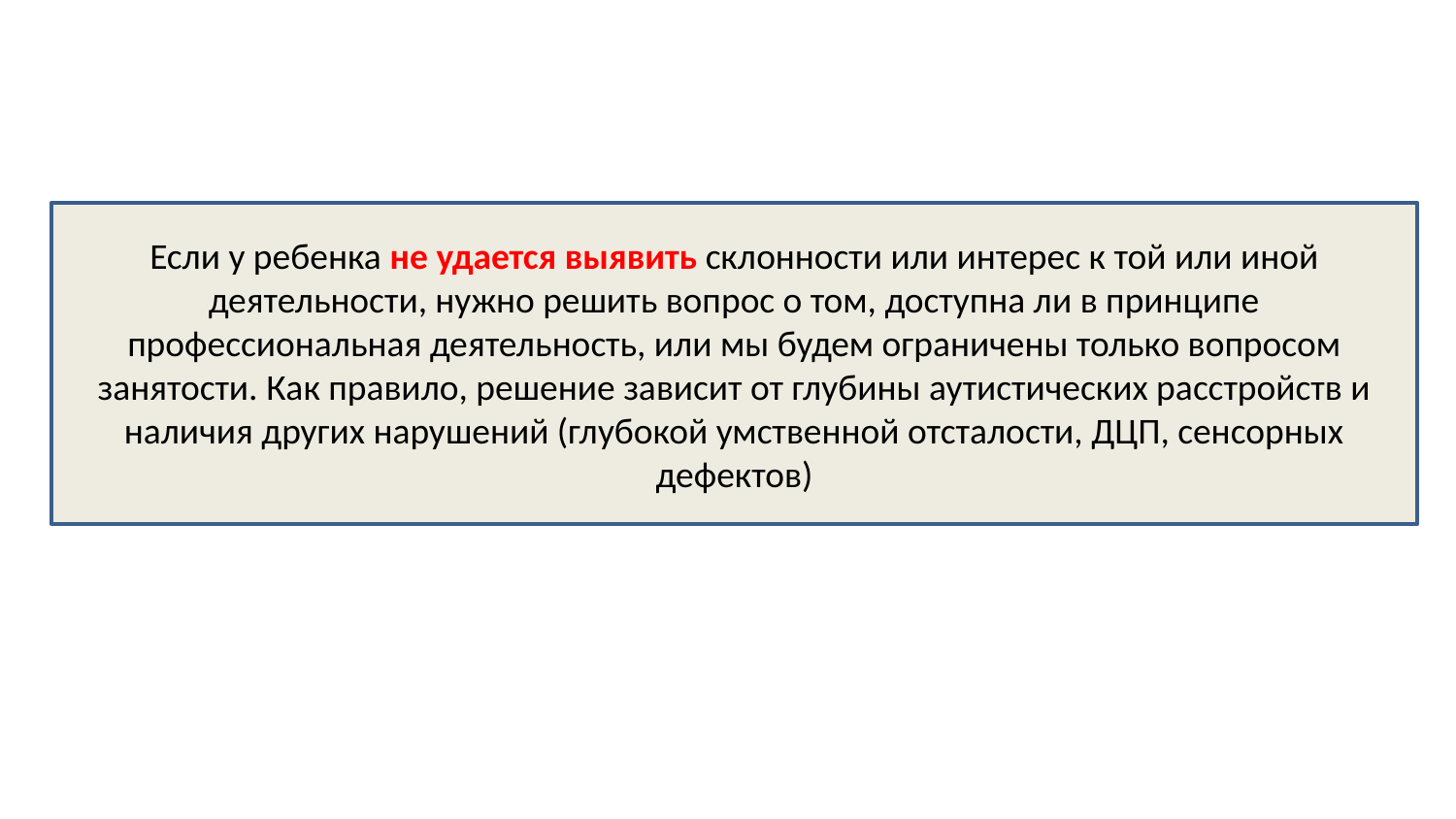

#

Если у ребенка не удается выявить склонности или интерес к той или иной деятельности, нужно решить вопрос о том, доступна ли в принципе профессиональная деятельность, или мы будем ограничены только вопросом занятости. Как правило, решение зависит от глубины аутистических расстройств и наличия других нарушений (глубокой умственной отсталости, ДЦП, сенсорных дефектов)